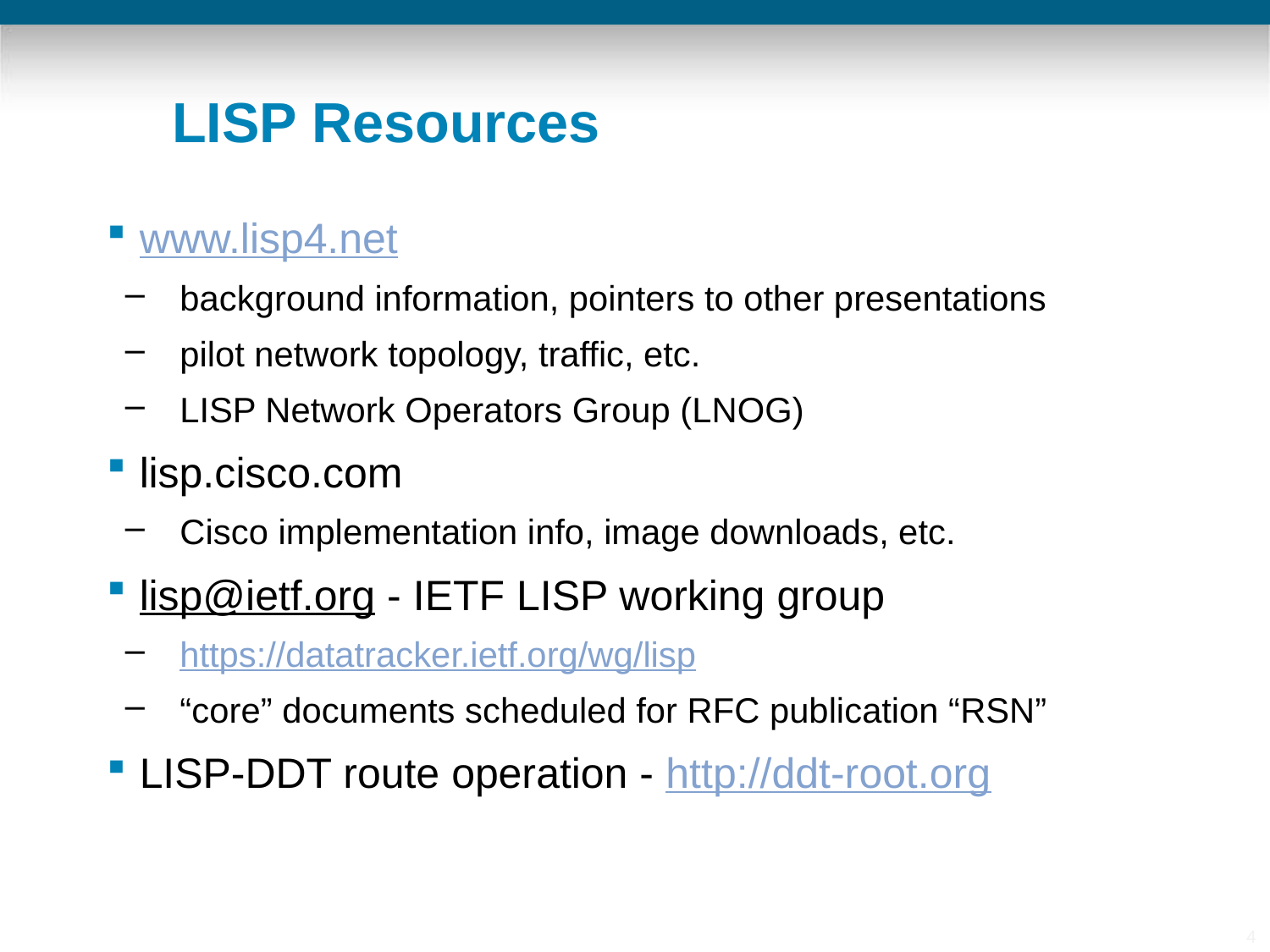

# LISP Resources
www.lisp4.net
 background information, pointers to other presentations
 pilot network topology, traffic, etc.
 LISP Network Operators Group (LNOG)
lisp.cisco.com
 Cisco implementation info, image downloads, etc.
lisp@ietf.org - IETF LISP working group
 https://datatracker.ietf.org/wg/lisp
 “core” documents scheduled for RFC publication “RSN”
LISP-DDT route operation - http://ddt-root.org